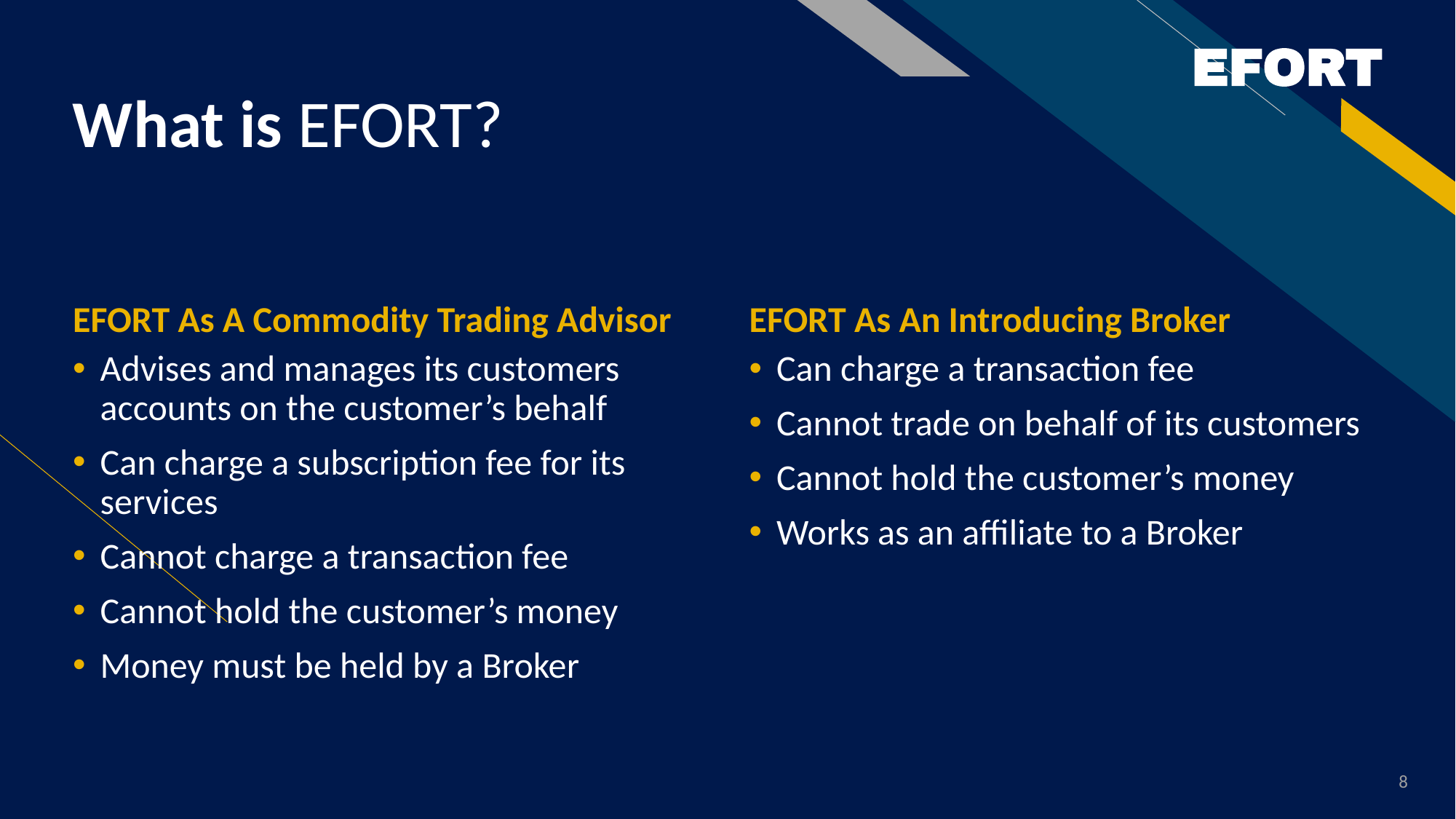

# What is EFORT?
EFORT As A Commodity Trading Advisor
EFORT As An Introducing Broker
Advises and manages its customers accounts on the customer’s behalf
Can charge a subscription fee for its services
Cannot charge a transaction fee
Cannot hold the customer’s money
Money must be held by a Broker
Can charge a transaction fee
Cannot trade on behalf of its customers
Cannot hold the customer’s money
Works as an affiliate to a Broker
8